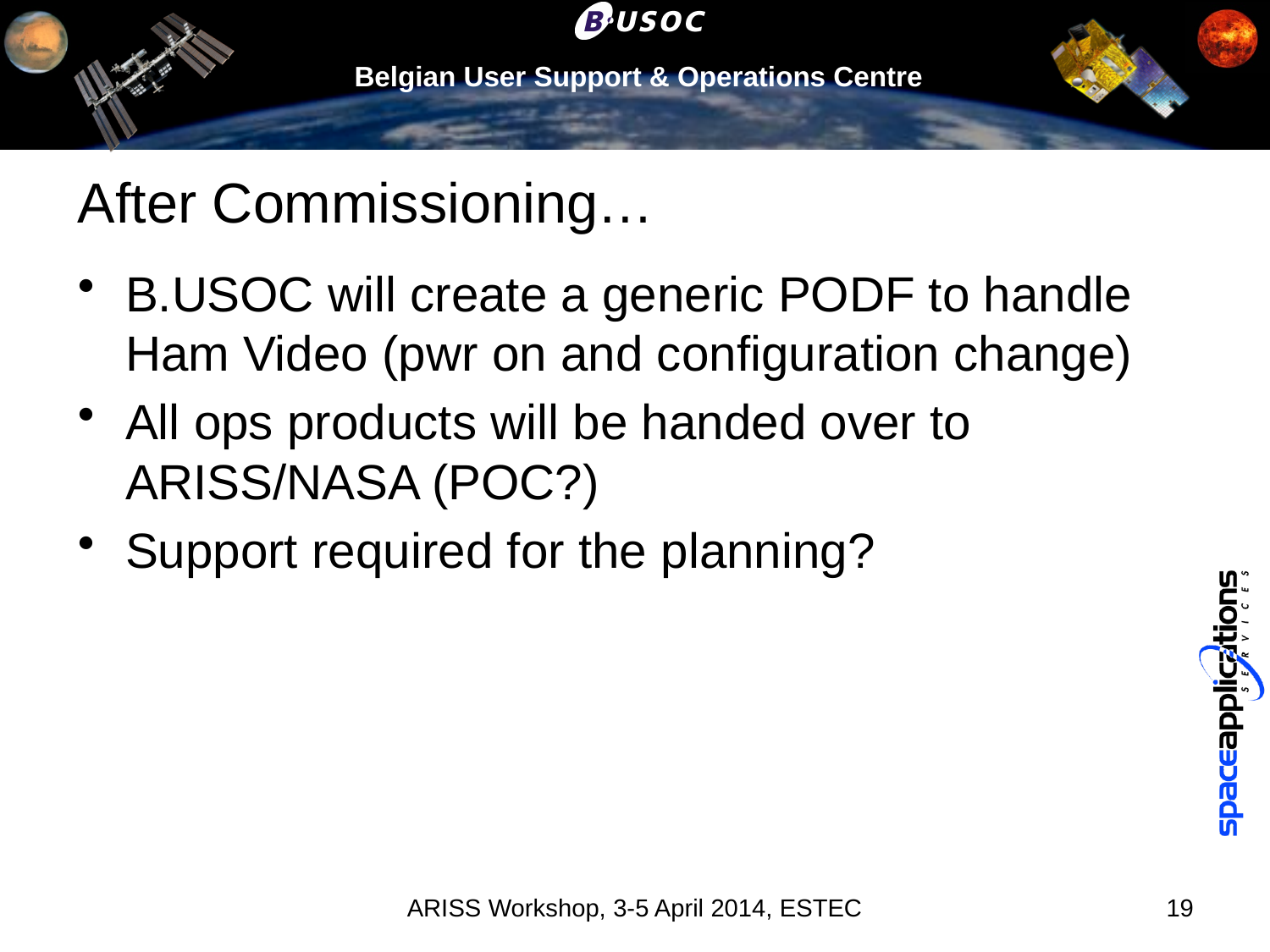

# After Commissioning…
B.USOC will create a generic PODF to handle Ham Video (pwr on and configuration change)
All ops products will be handed over to ARISS/NASA (POC?)
Support required for the planning?
ARISS Workshop, 3-5 April 2014, ESTEC
19